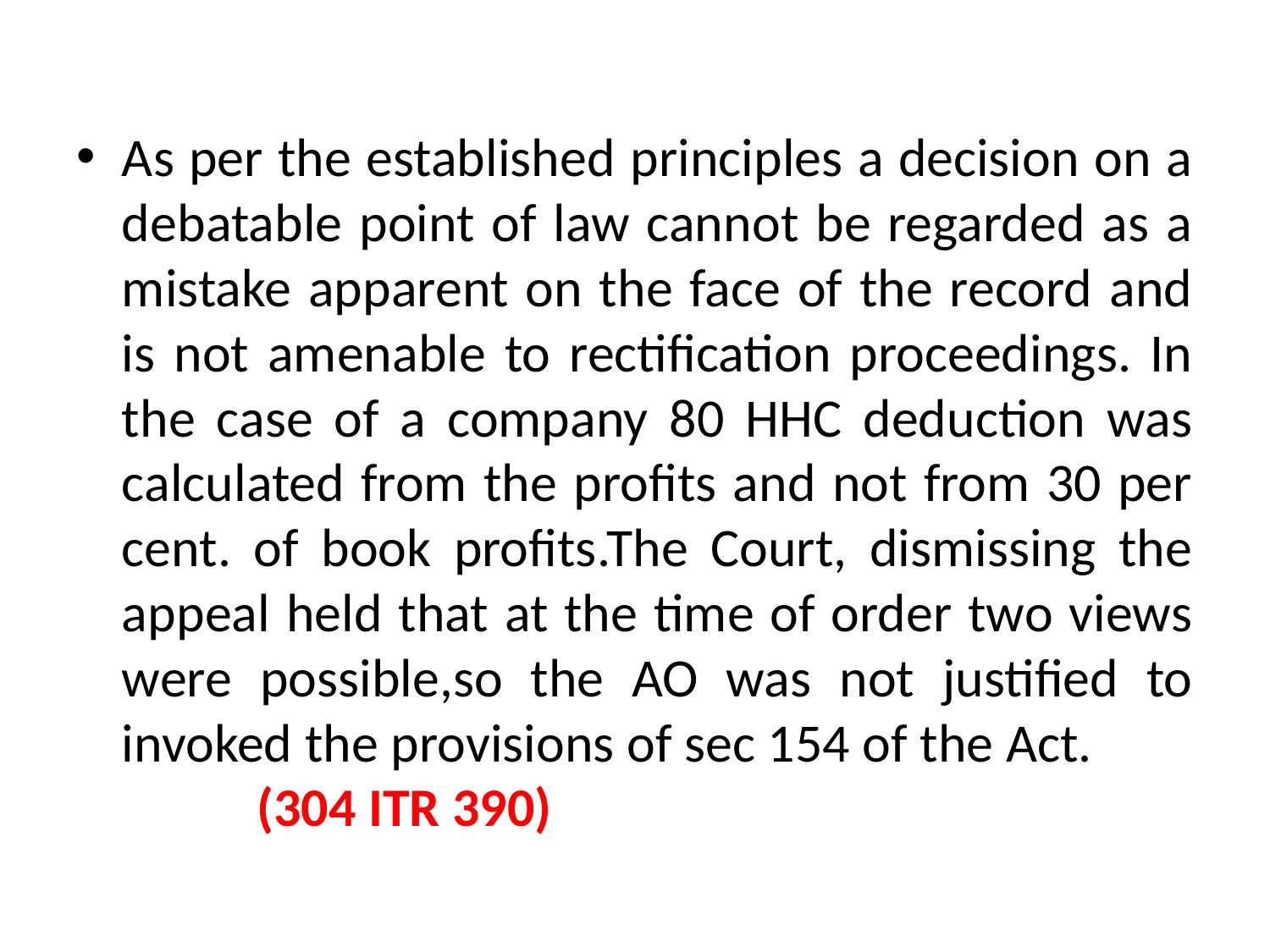

#
As per the established principles a decision on a debatable point of law cannot be regarded as a mistake apparent on the face of the record and is not amenable to rectification proceedings. In the case of a company 80 HHC deduction was calculated from the profits and not from 30 per cent. of book profits.The Court, dismissing the appeal held that at the time of order two views were possible,so the AO was not justified to invoked the provisions of sec 154 of the Act.                    (304 ITR 390)